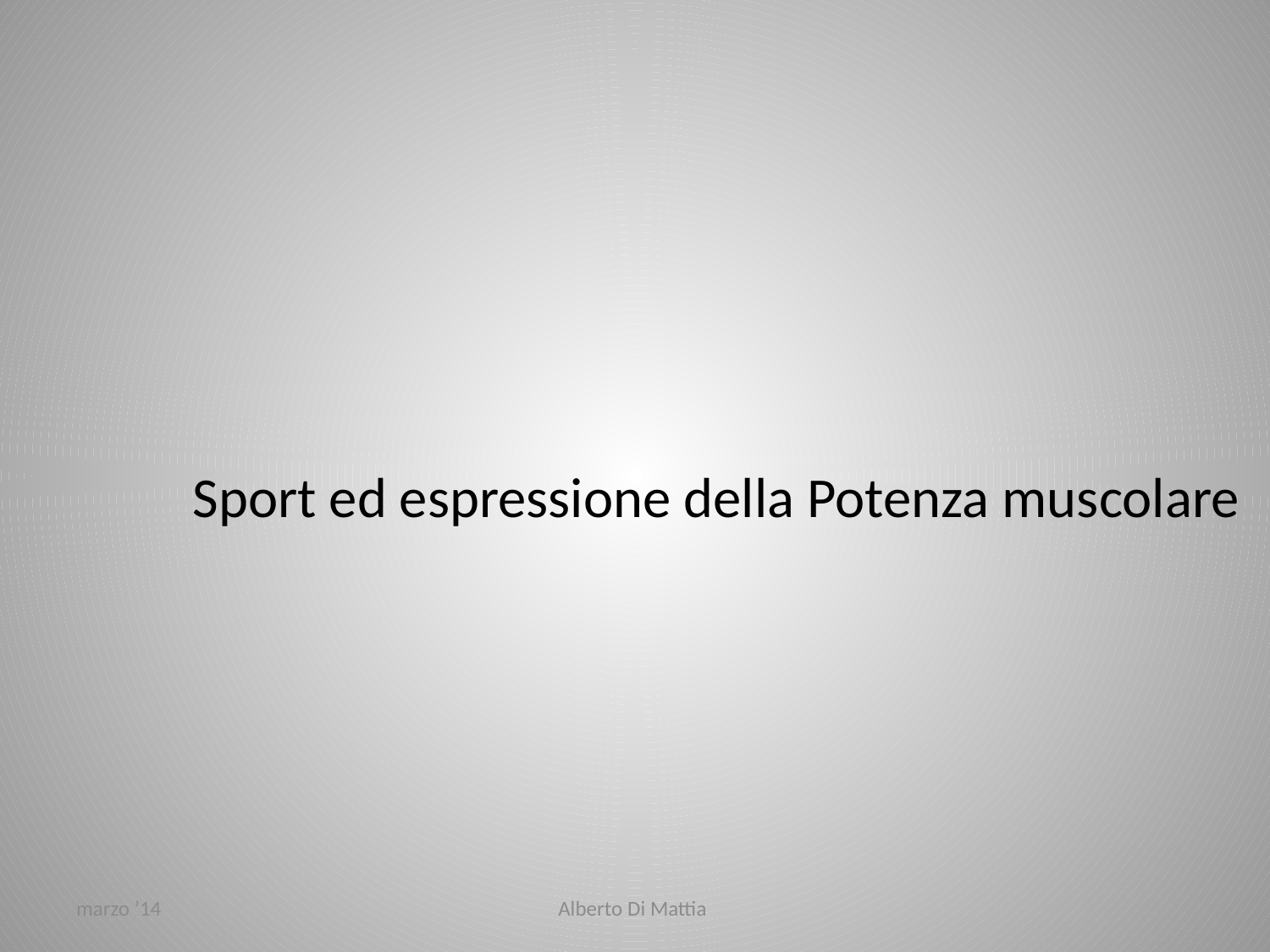

Sport ed espressione della Potenza muscolare
marzo ’14
Alberto Di Mattia